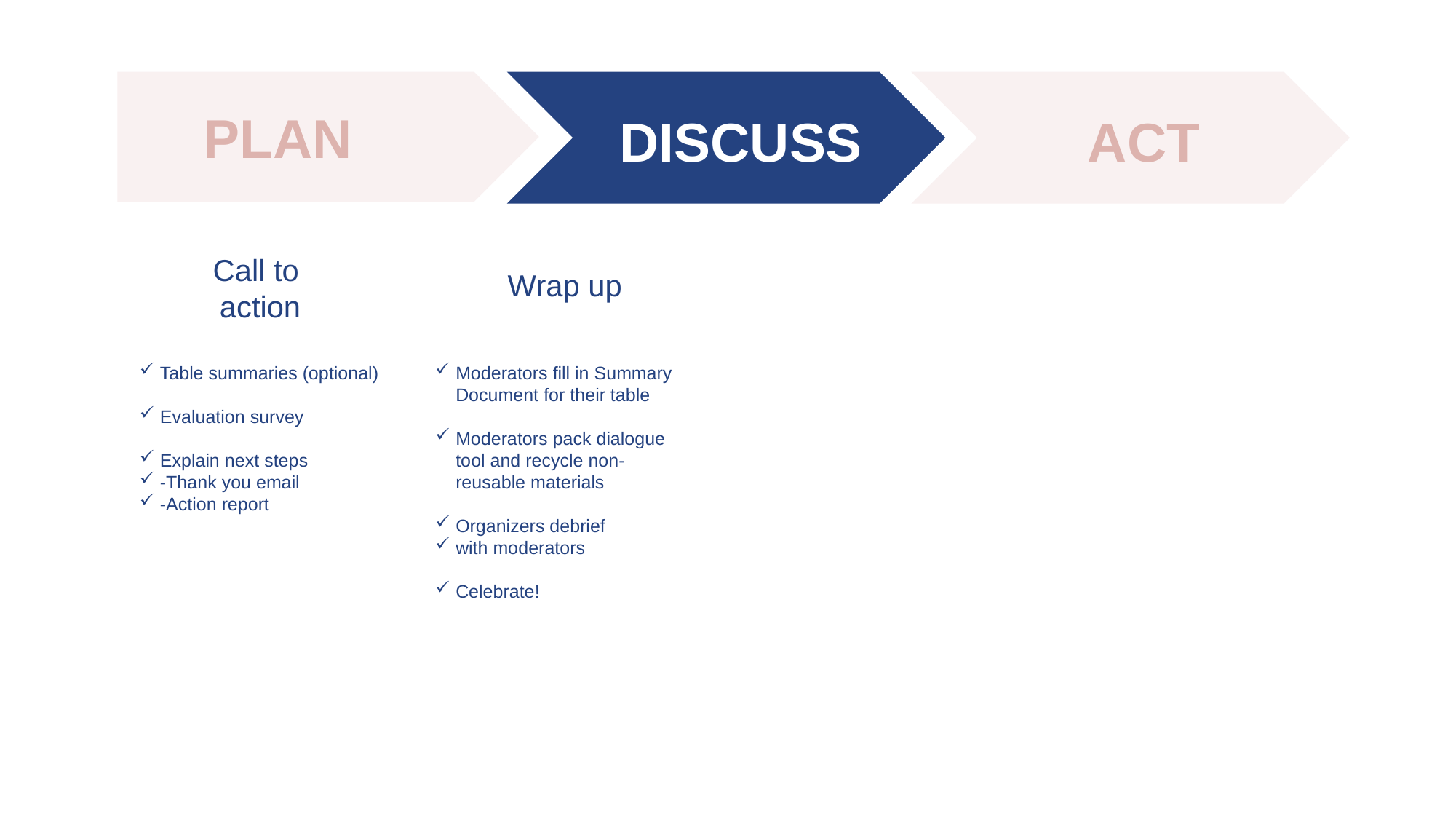

PLAN
DISCUSS
ACT

Call to
action
Wrap up
Table summaries (optional)

Evaluation survey

Explain next steps
-Thank you email
-Action report

Moderators fill in Summary Document for their table

Moderators pack dialogue tool and recycle non-reusable materials

Organizers debrief
with moderators

Celebrate!